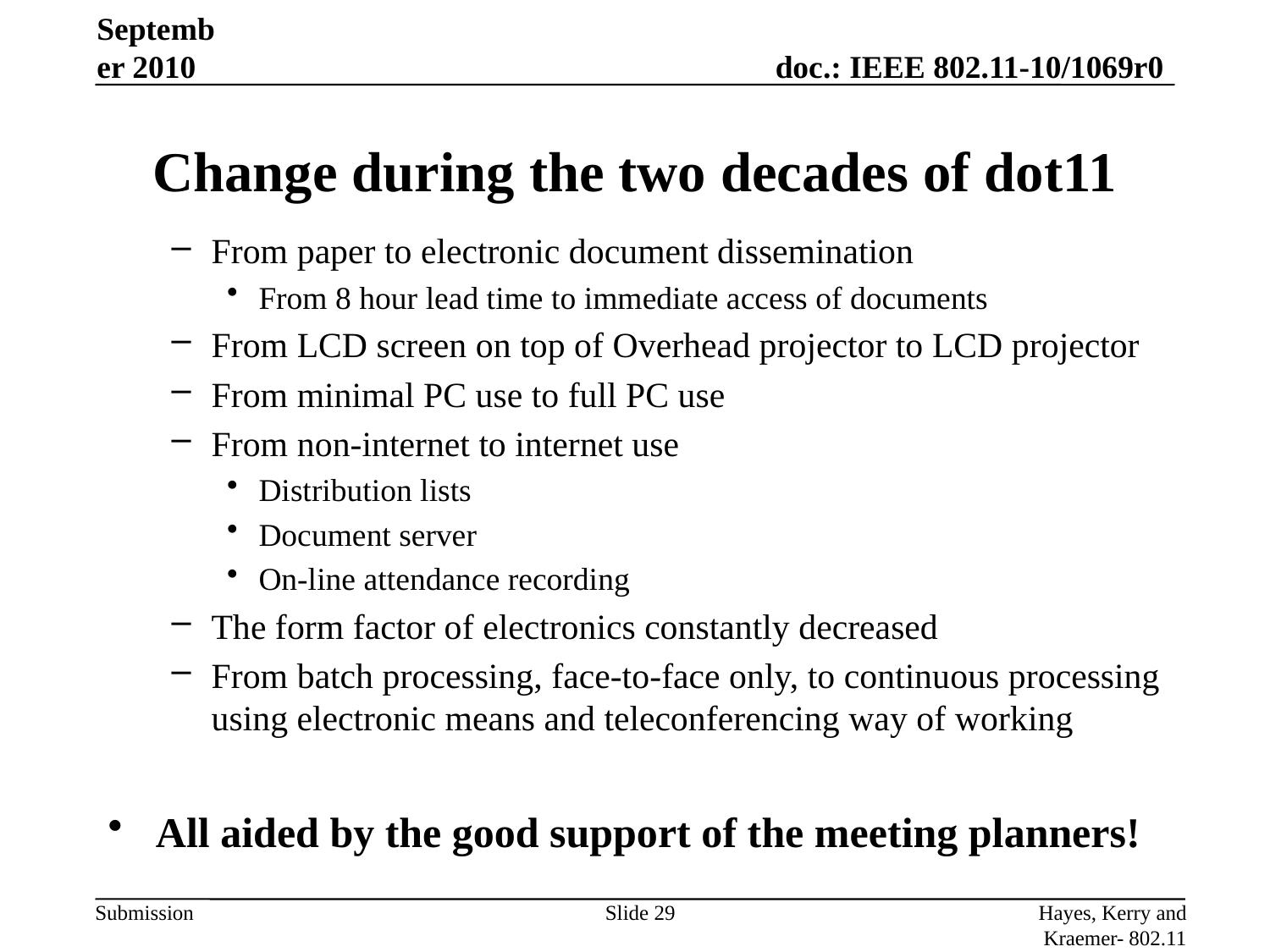

September 2010
# Change during the two decades of dot11
From paper to electronic document dissemination
From 8 hour lead time to immediate access of documents
From LCD screen on top of Overhead projector to LCD projector
From minimal PC use to full PC use
From non-internet to internet use
Distribution lists
Document server
On-line attendance recording
The form factor of electronics constantly decreased
From batch processing, face-to-face only, to continuous processing using electronic means and teleconferencing way of working

All aided by the good support of the meeting planners!
Slide 29
Hayes, Kerry and Kraemer- 802.11 WG Chairs